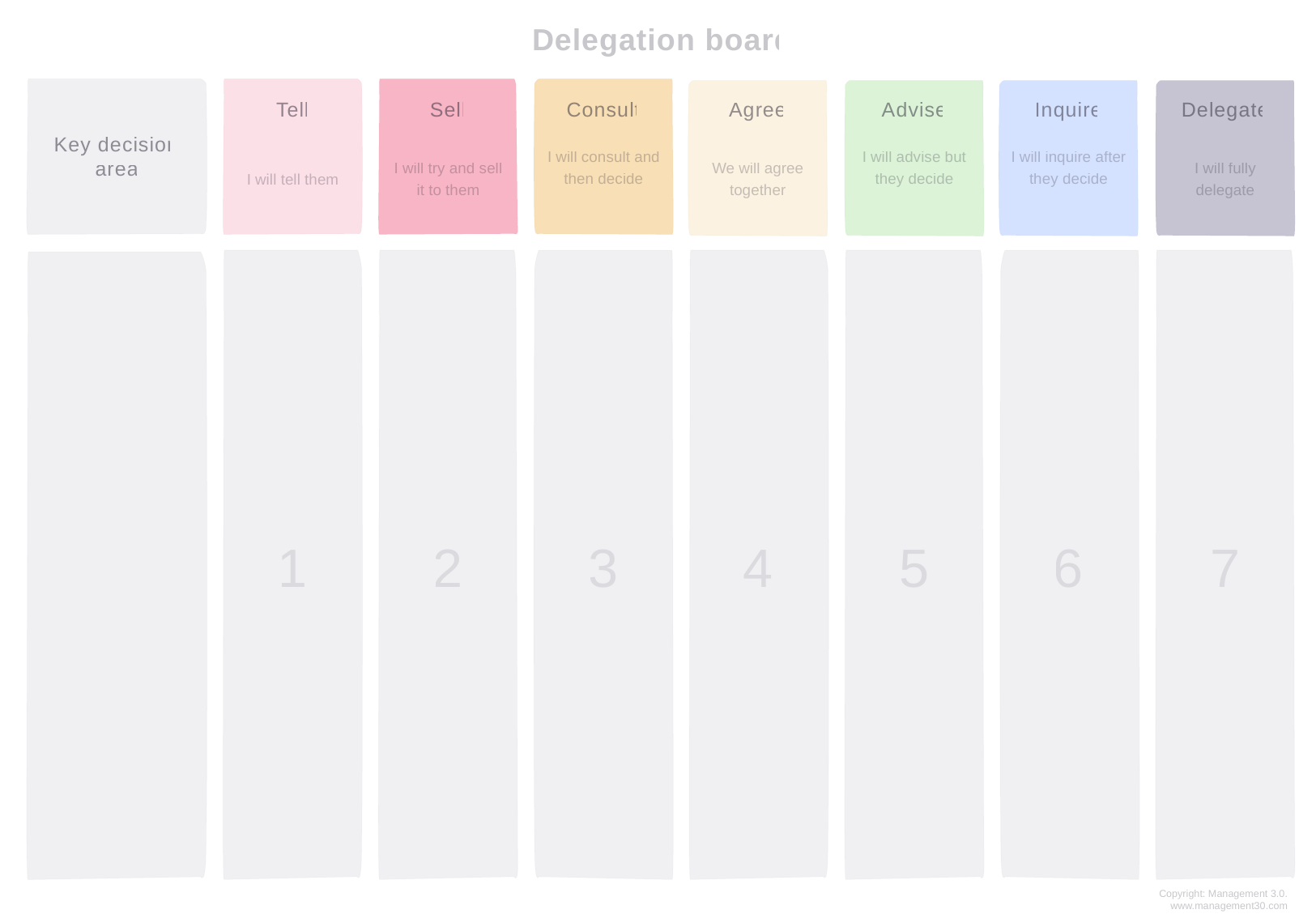

Delegation board

Tell
Sell
Consult
Agree
Advise
Inquire
Delegate
Key decision area
I will consult and then decide
I will advise but they decide
I will inquire after they decide
I will try and sell it to them
We will agree together
I will fully delegate
I will tell them

1
2
3
4
5
6
7
Copyright: Management 3.0.
www.management30.com